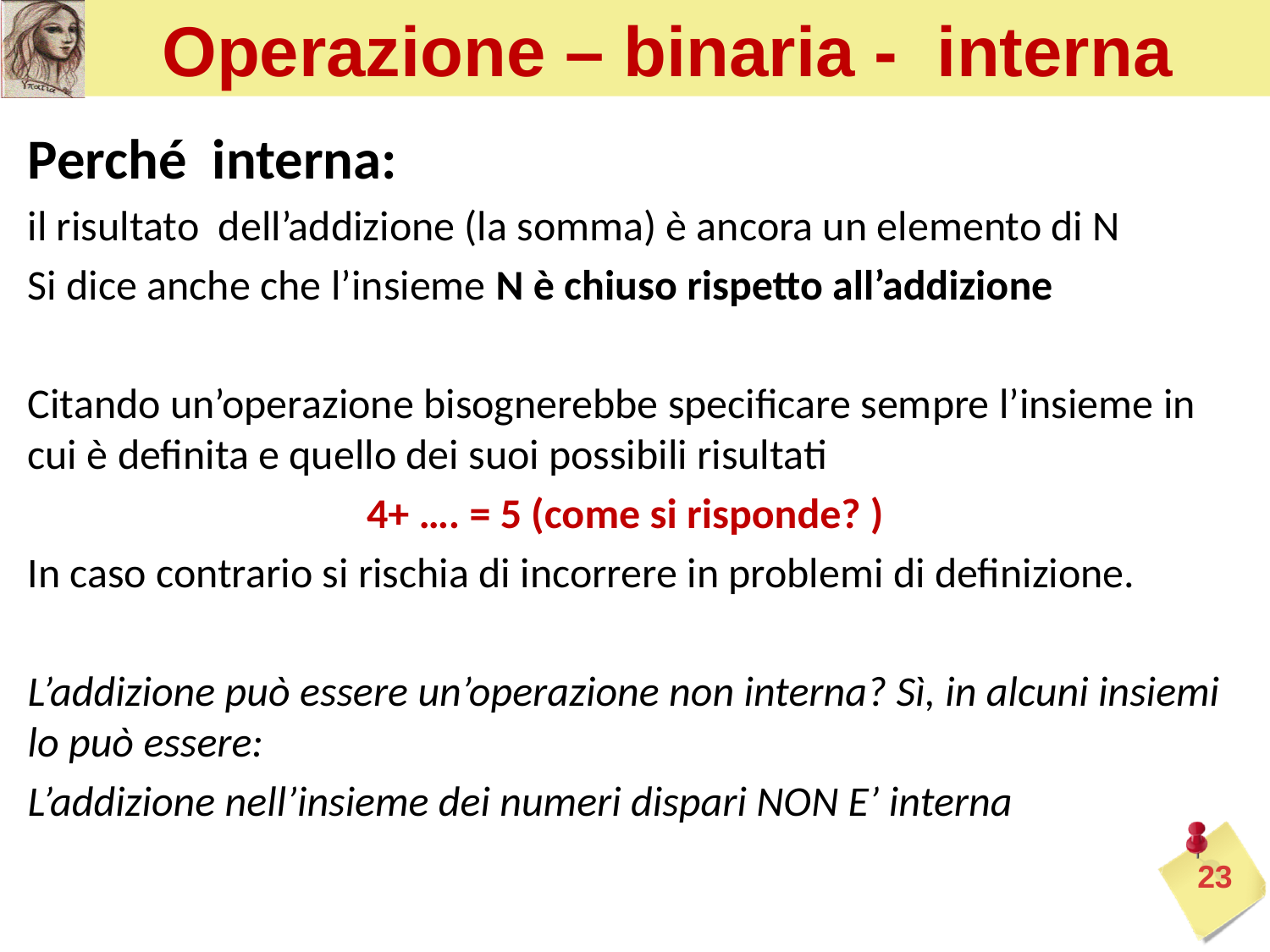

# Operazione – binaria -  interna
Perché  interna:
il risultato  dell’addizione (la somma) è ancora un elemento di N
Si dice anche che l’insieme N è chiuso rispetto all’addizione

Citando un’operazione bisognerebbe specificare sempre l’insieme in cui è definita e quello dei suoi possibili risultati
4+ …. = 5 (come si risponde? )
In caso contrario si rischia di incorrere in problemi di definizione.

L’addizione può essere un’operazione non interna? Sì, in alcuni insiemi lo può essere:
L’addizione nell’insieme dei numeri dispari NON E’ interna